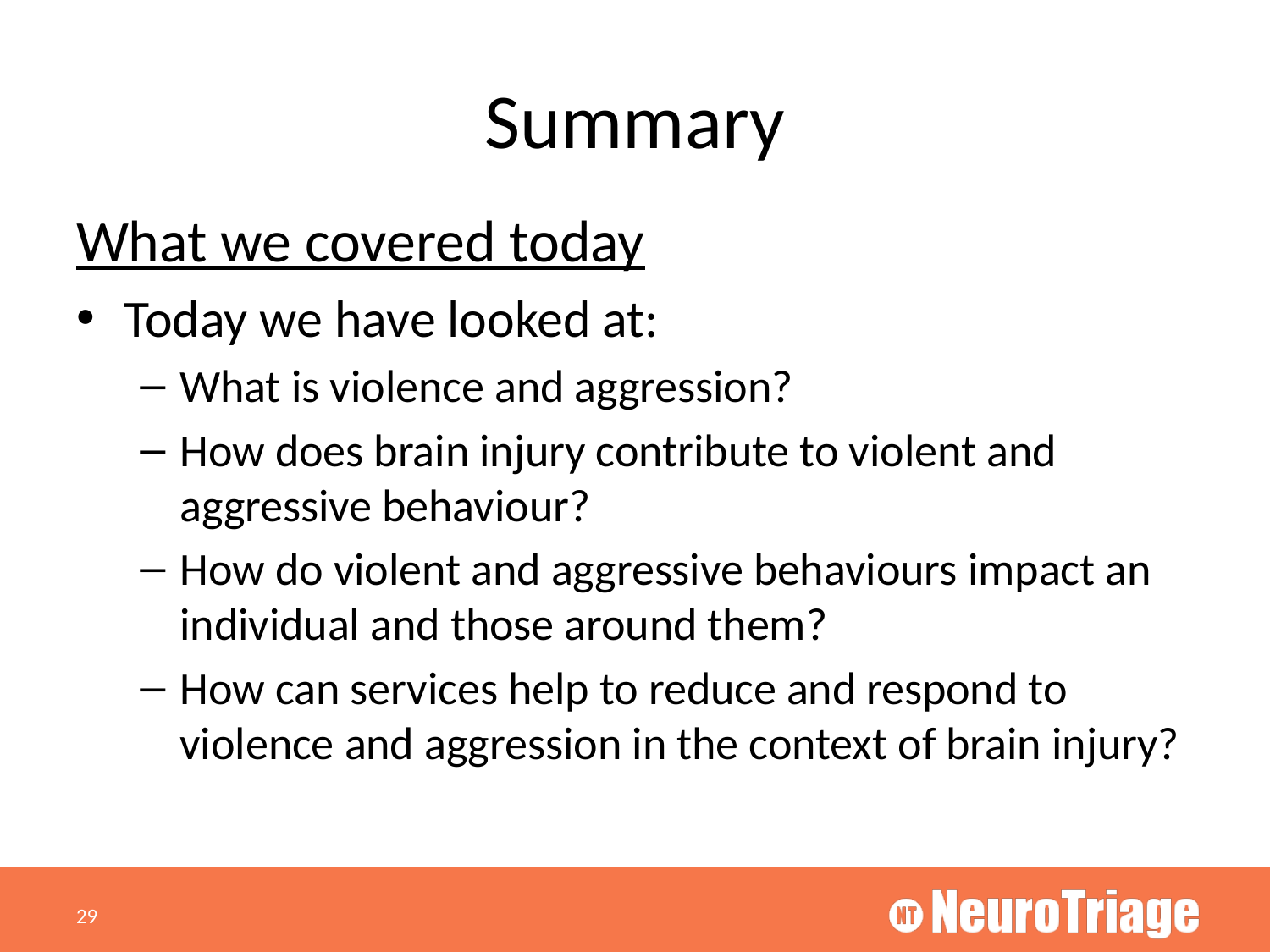

# Summary
What we covered today
Today we have looked at:
What is violence and aggression?
How does brain injury contribute to violent and aggressive behaviour?
How do violent and aggressive behaviours impact an individual and those around them?
How can services help to reduce and respond to violence and aggression in the context of brain injury?

29